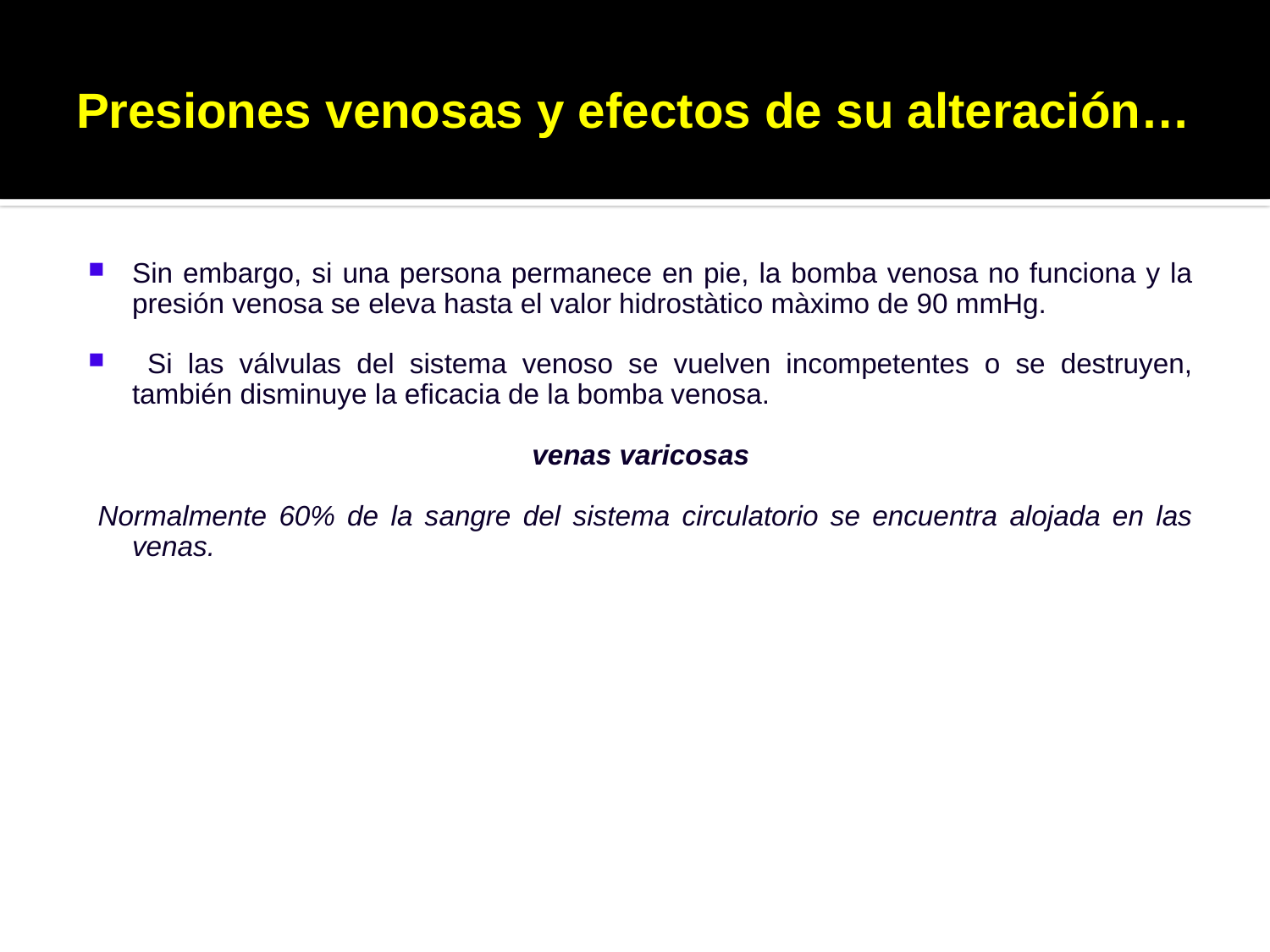

# Presiones venosas y efectos de su alteración…
Sin embargo, si una persona permanece en pie, la bomba venosa no funciona y la presión venosa se eleva hasta el valor hidrostàtico màximo de 90 mmHg.

 Si las válvulas del sistema venoso se vuelven incompetentes o se destruyen, también disminuye la eficacia de la bomba venosa.

venas varicosas

 Normalmente 60% de la sangre del sistema circulatorio se encuentra alojada en las venas.